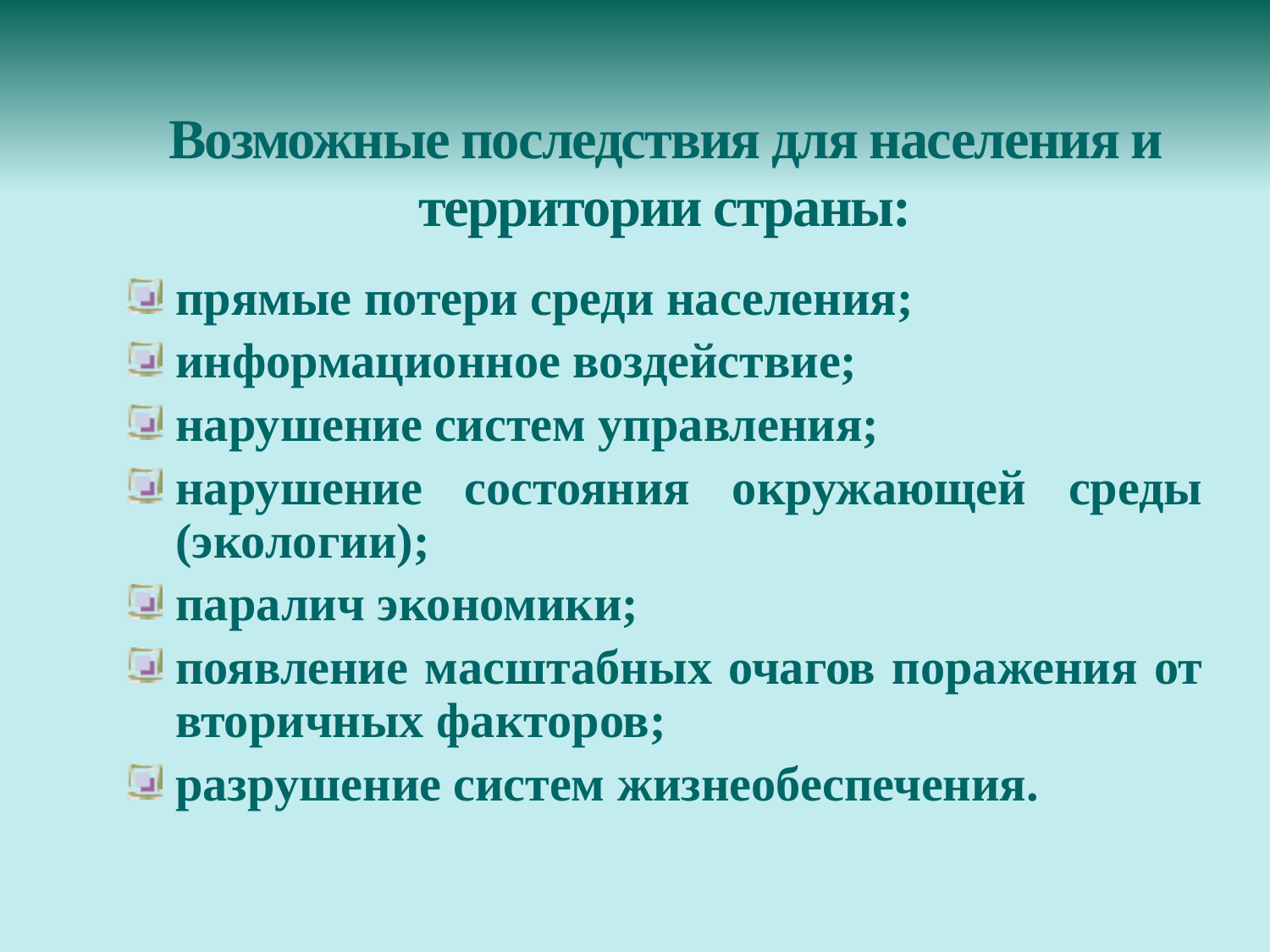

Возможные последствия для населения и территории страны:
прямые потери среди населения;
информационное воздействие;
нарушение систем управления;
нарушение состояния окружающей среды (экологии);
паралич экономики;
появление масштабных очагов поражения от вторичных факторов;
разрушение систем жизнеобеспечения.